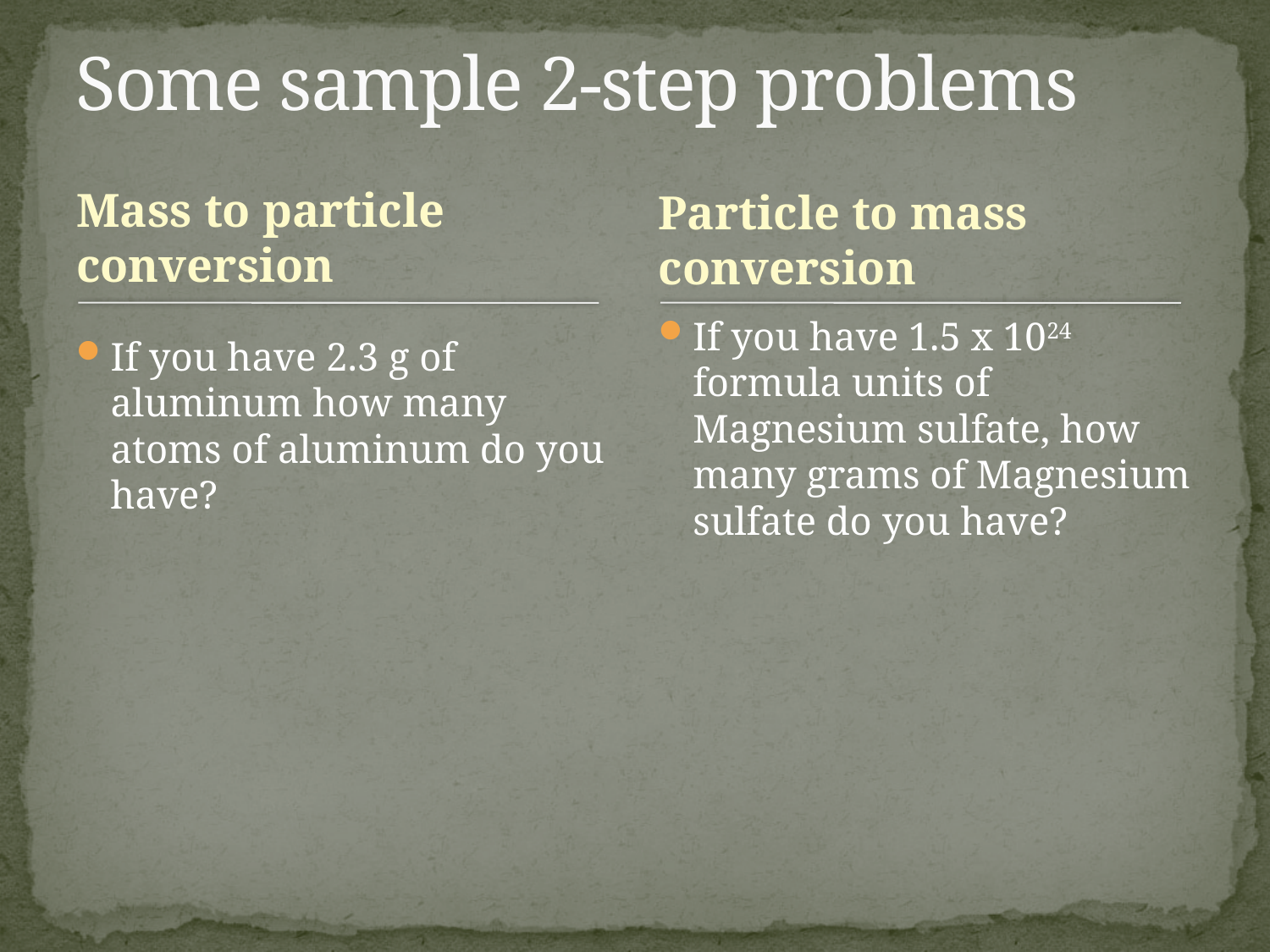

# Some sample 2-step problems
Mass to particle conversion
Particle to mass conversion
If you have 1.5 x 1024 formula units of Magnesium sulfate, how many grams of Magnesium sulfate do you have?

If you have 2.3 g of aluminum how many atoms of aluminum do you have?